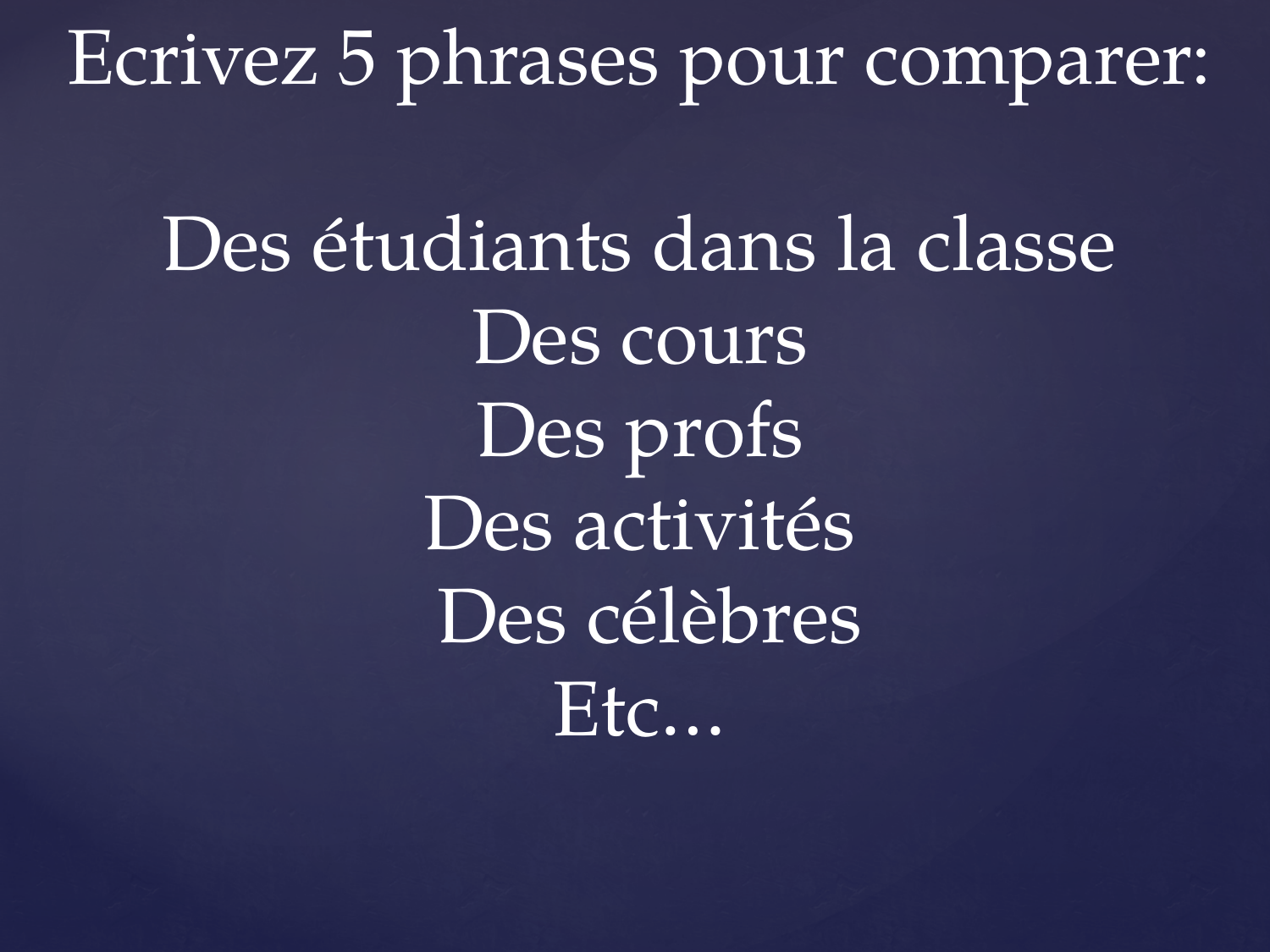

Ecrivez 5 phrases pour comparer:

Des étudiants dans la classe
Des cours
Des profs
Des activités
 Des célèbres
Etc…